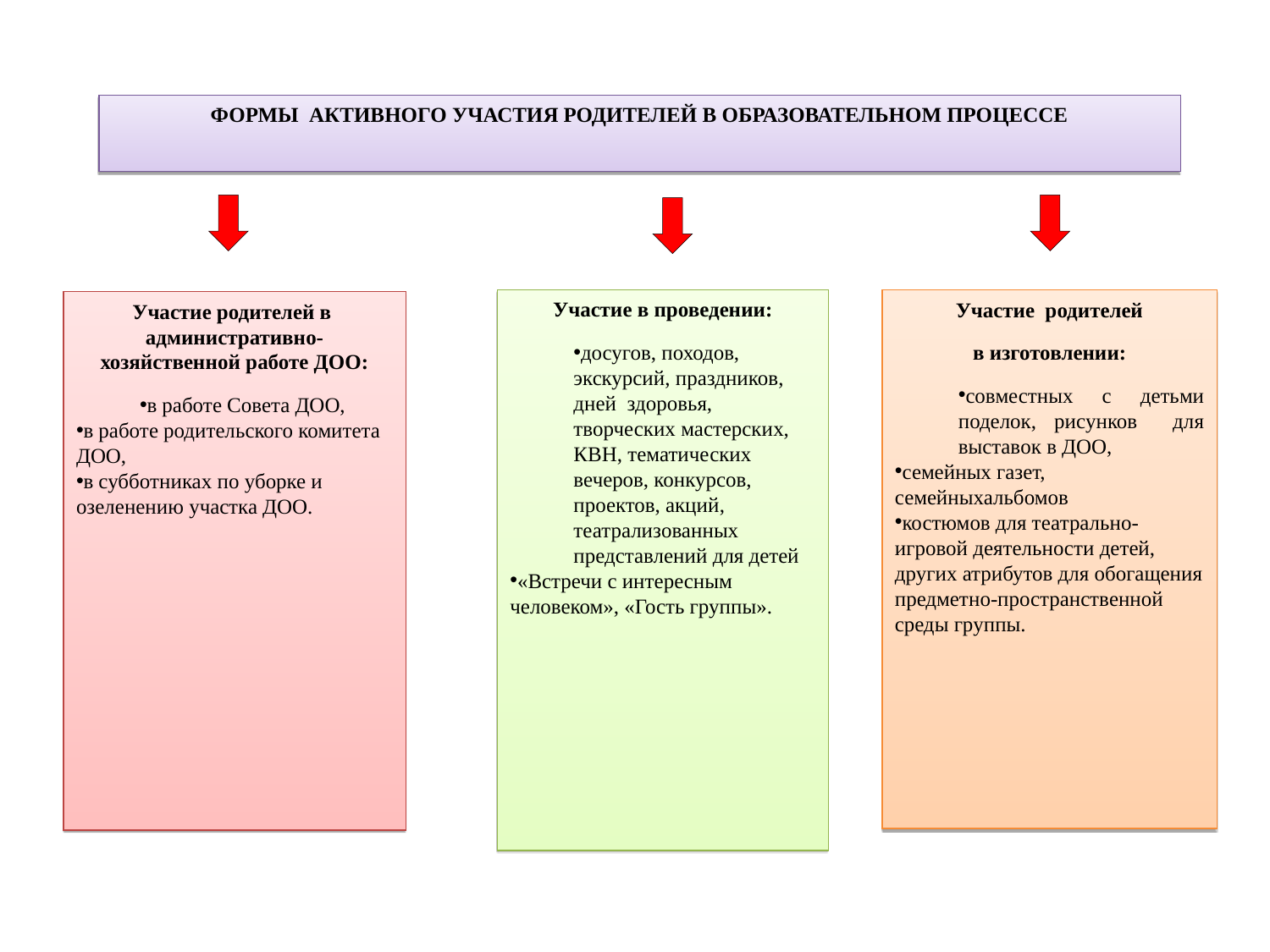

ФОРМЫ  АКТИВНОГО УЧАСТИЯ РОДИТЕЛЕЙ В ОБРАЗОВАТЕЛЬНОМ ПРОЦЕССЕ

Участие в проведении:
досугов, походов, экскурсий, праздников, дней  здоровья, творческих мастерских, КВН, тематических вечеров, конкурсов,  проектов, акций,  театрализованных представлений для детей
«Встречи с интересным человеком», «Гость группы».
Участие  родителей
в изготовлении:
совместных с детьми поделок, рисунков  для выставок в ДОО,
семейных газет, семейныхальбомов
костюмов для театрально-игровой деятельности детей,  других атрибутов для обогащения предметно-пространственной среды группы.

Участие родителей в  административно-хозяйственной работе ДОО:
в работе Совета ДОО,
в работе родительского комитета  ДОО,
в субботниках по уборке и  озеленению участка ДОО.